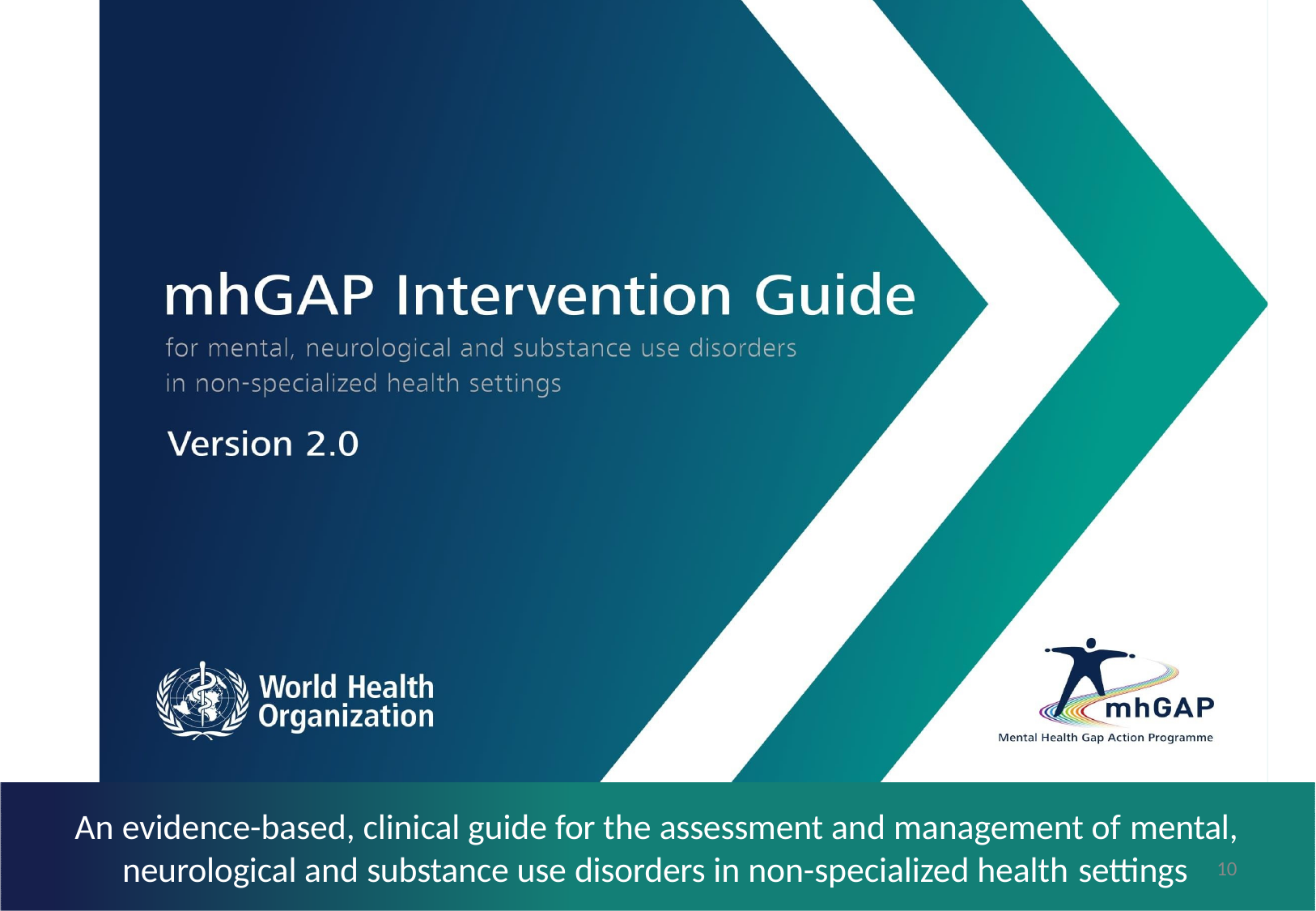

An evidence-based, clinical guide for the assessment and management of mental,
neurological and substance use disorders in non-specialized health settings
10